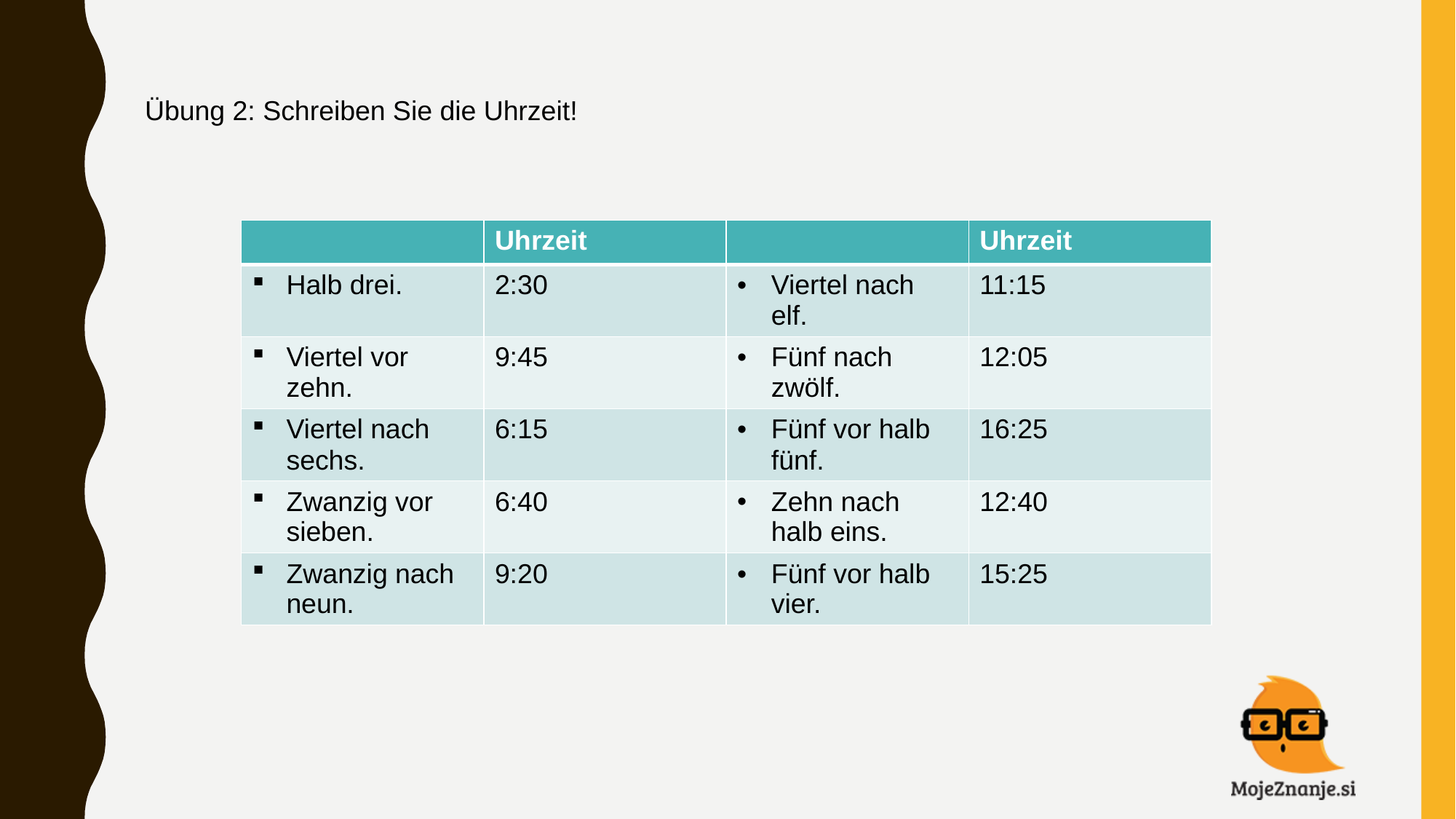

Übung 2: Schreiben Sie die Uhrzeit!
|  | Uhrzeit |  | Uhrzeit |
| --- | --- | --- | --- |
| Halb drei. | 2:30 | Viertel nach elf. | 11:15 |
| Viertel vor zehn. | 9:45 | Fünf nach zwölf. | 12:05 |
| Viertel nach sechs. | 6:15 | Fünf vor halb fünf. | 16:25 |
| Zwanzig vor sieben. | 6:40 | Zehn nach halb eins. | 12:40 |
| Zwanzig nach neun. | 9:20 | Fünf vor halb vier. | 15:25 |